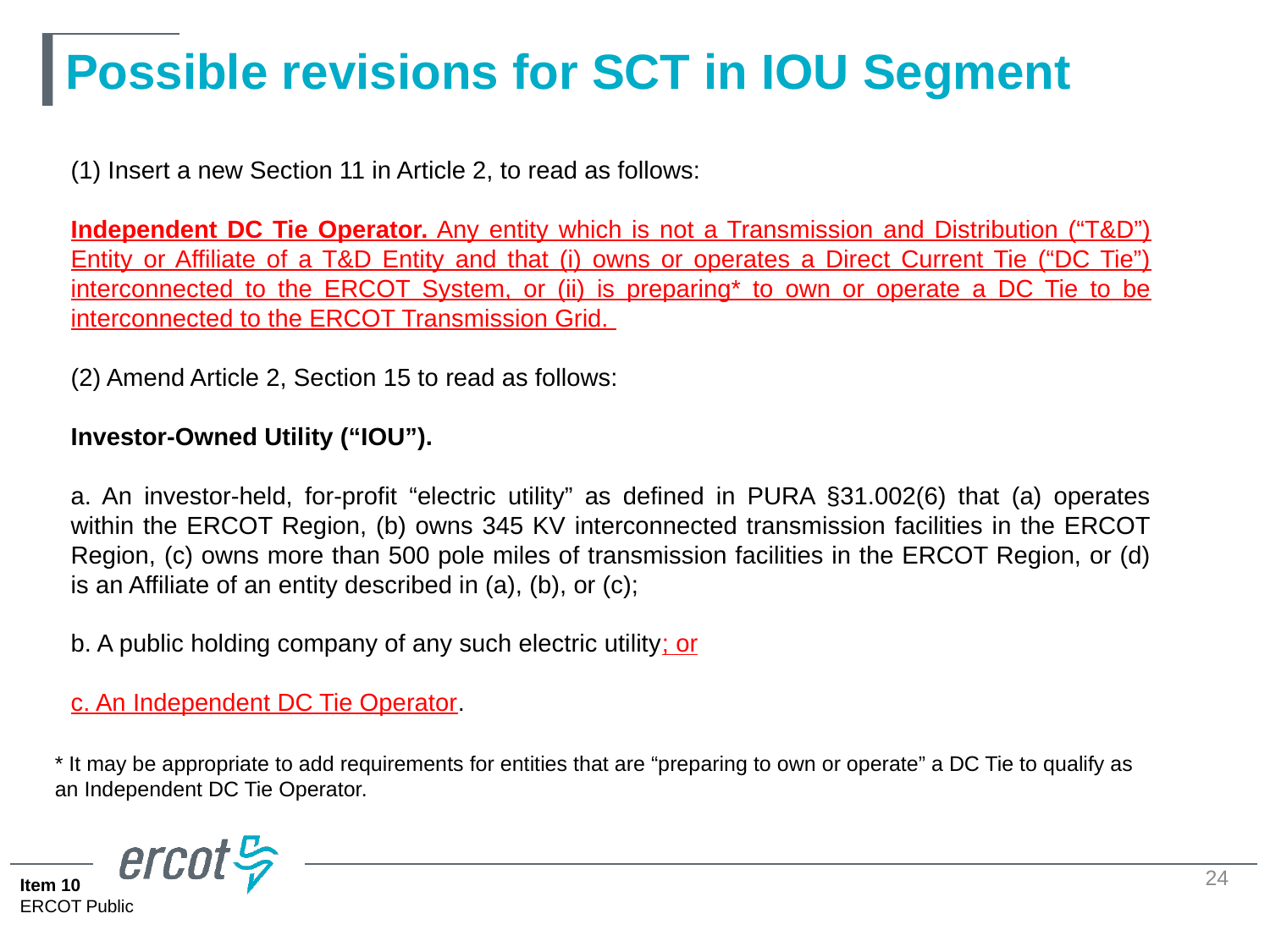

# Possible revisions for SCT in IOU Segment
(1) Insert a new Section 11 in Article 2, to read as follows:

Independent DC Tie Operator. Any entity which is not a Transmission and Distribution (“T&D”) Entity or Affiliate of a T&D Entity and that (i) owns or operates a Direct Current Tie (“DC Tie”) interconnected to the ERCOT System, or (ii) is preparing* to own or operate a DC Tie to be interconnected to the ERCOT Transmission Grid.

(2) Amend Article 2, Section 15 to read as follows:

Investor-Owned Utility (“IOU”).

a. An investor-held, for-profit “electric utility” as defined in PURA §31.002(6) that (a) operates within the ERCOT Region, (b) owns 345 KV interconnected transmission facilities in the ERCOT Region, (c) owns more than 500 pole miles of transmission facilities in the ERCOT Region, or (d) is an Affiliate of an entity described in (a), (b), or (c);

b. A public holding company of any such electric utility; or

c. An Independent DC Tie Operator.

* It may be appropriate to add requirements for entities that are “preparing to own or operate” a DC Tie to qualify as an Independent DC Tie Operator.
24